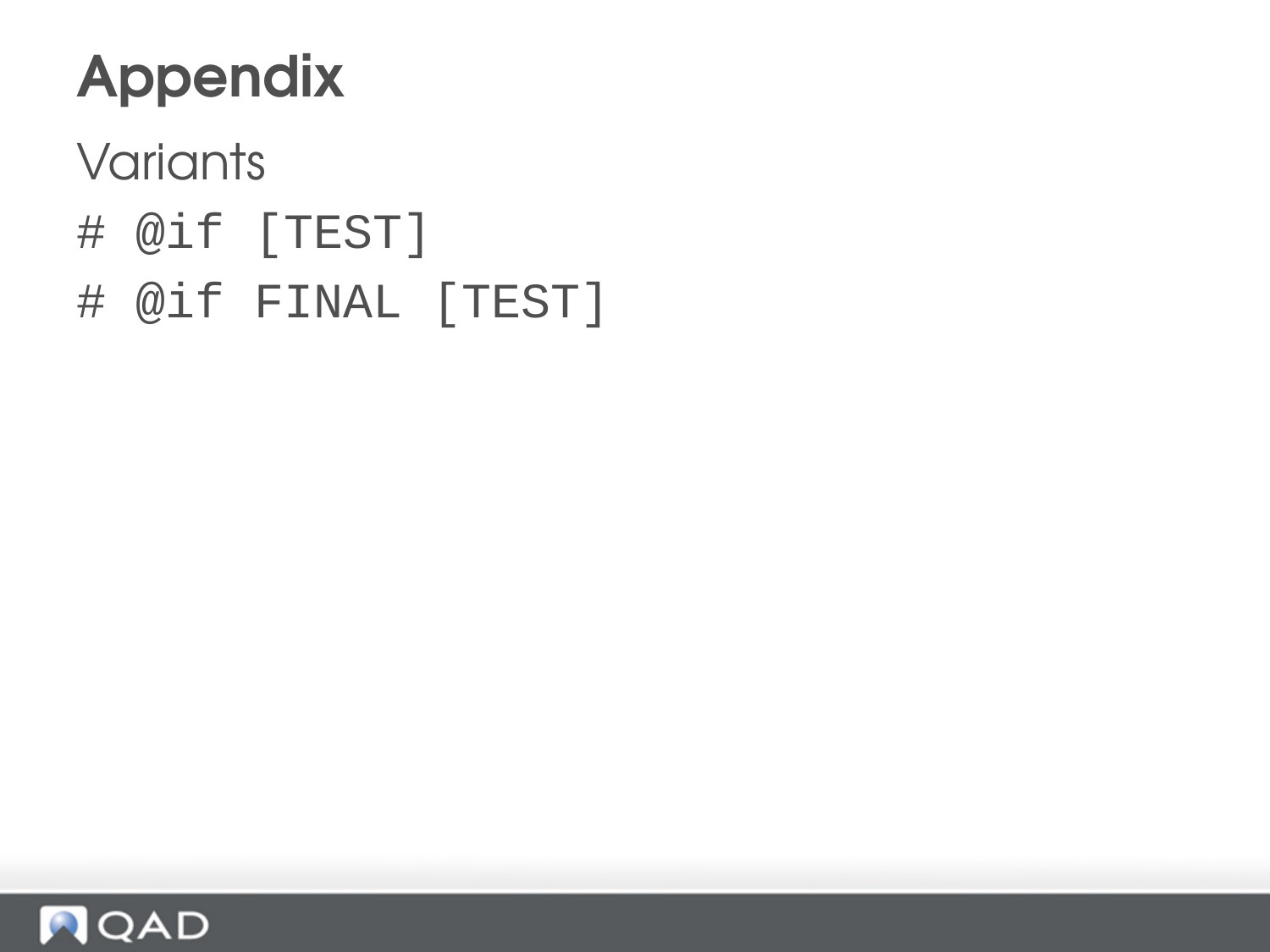

# Appendix
Variants
# @if [TEST]
# @if FINAL [TEST]